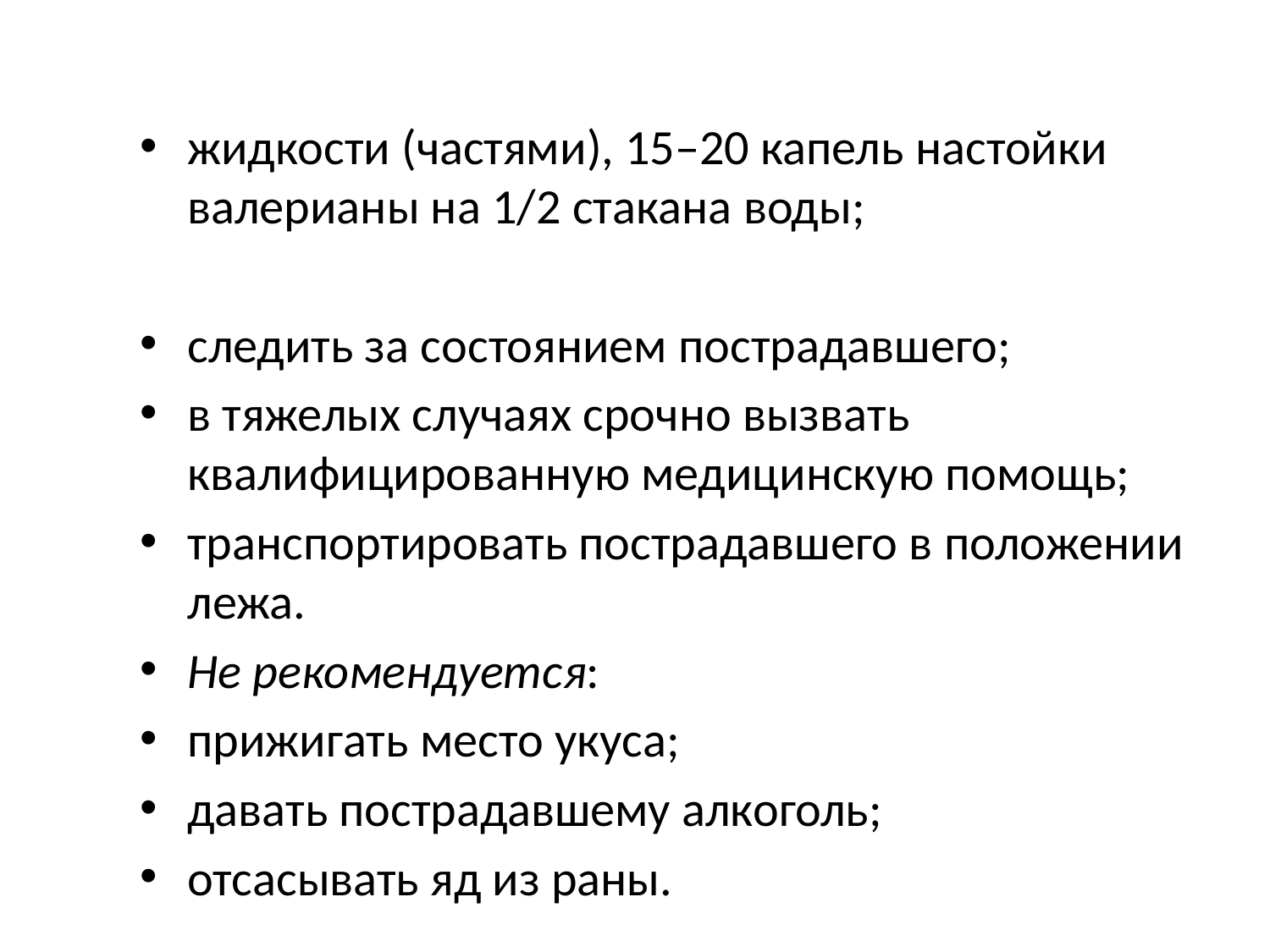

#
жидкости (частями), 15–20 капель настойки валерианы на 1/2 стакана воды;

следить за состоянием пострадавшего;
в тяжелых случаях срочно вызвать квалифицированную медицинскую помощь;
транспортировать пострадавшего в положении лежа.
Не рекомендуется:
прижигать место укуса;
давать пострадавшему алкоголь;
отсасывать яд из раны.